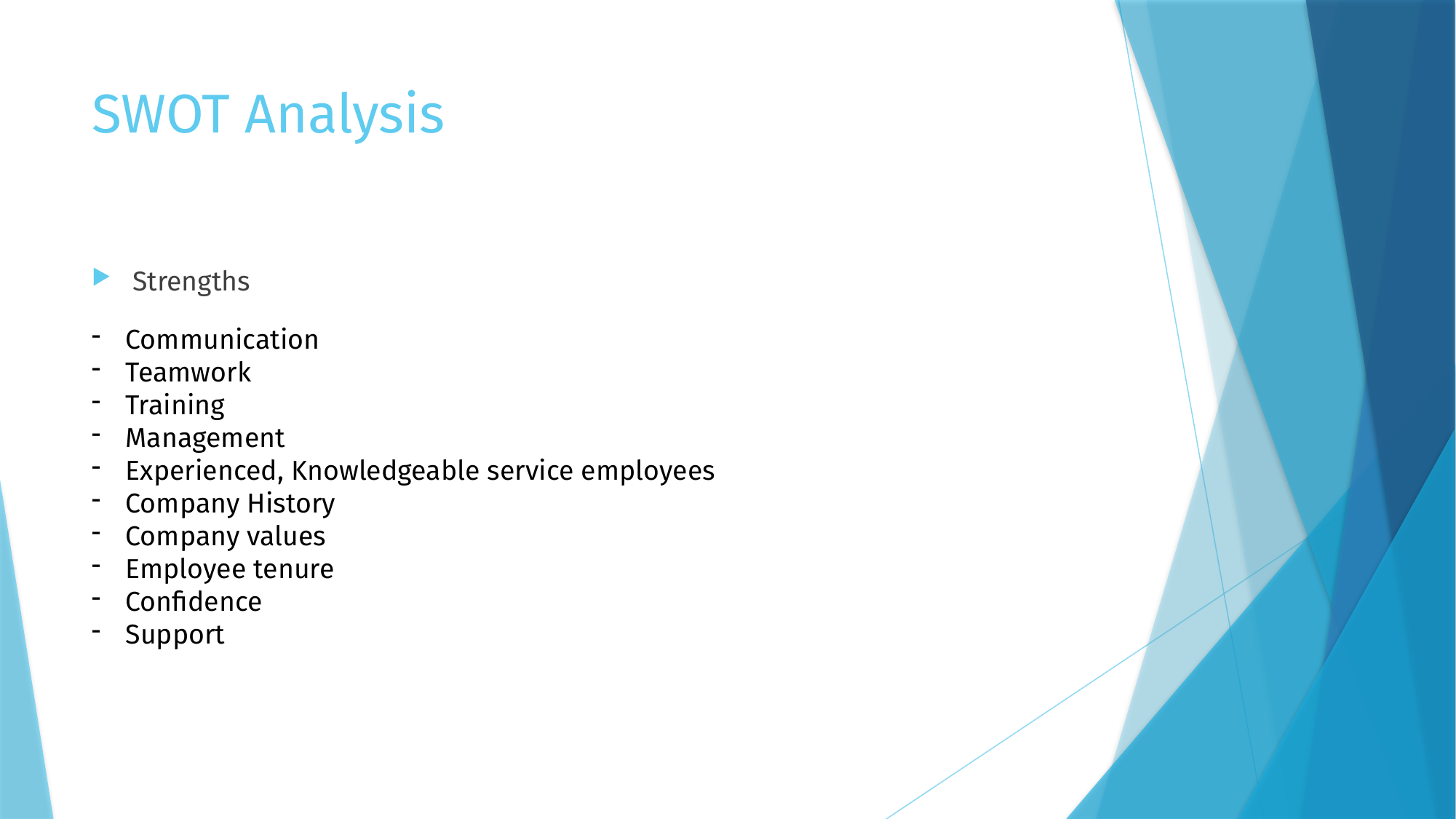

# SWOT Analysis

Communication
Teamwork
Training
Management
Experienced, Knowledgeable service employees
Company History
Company values
Employee tenure
Confidence
Support

Strengths